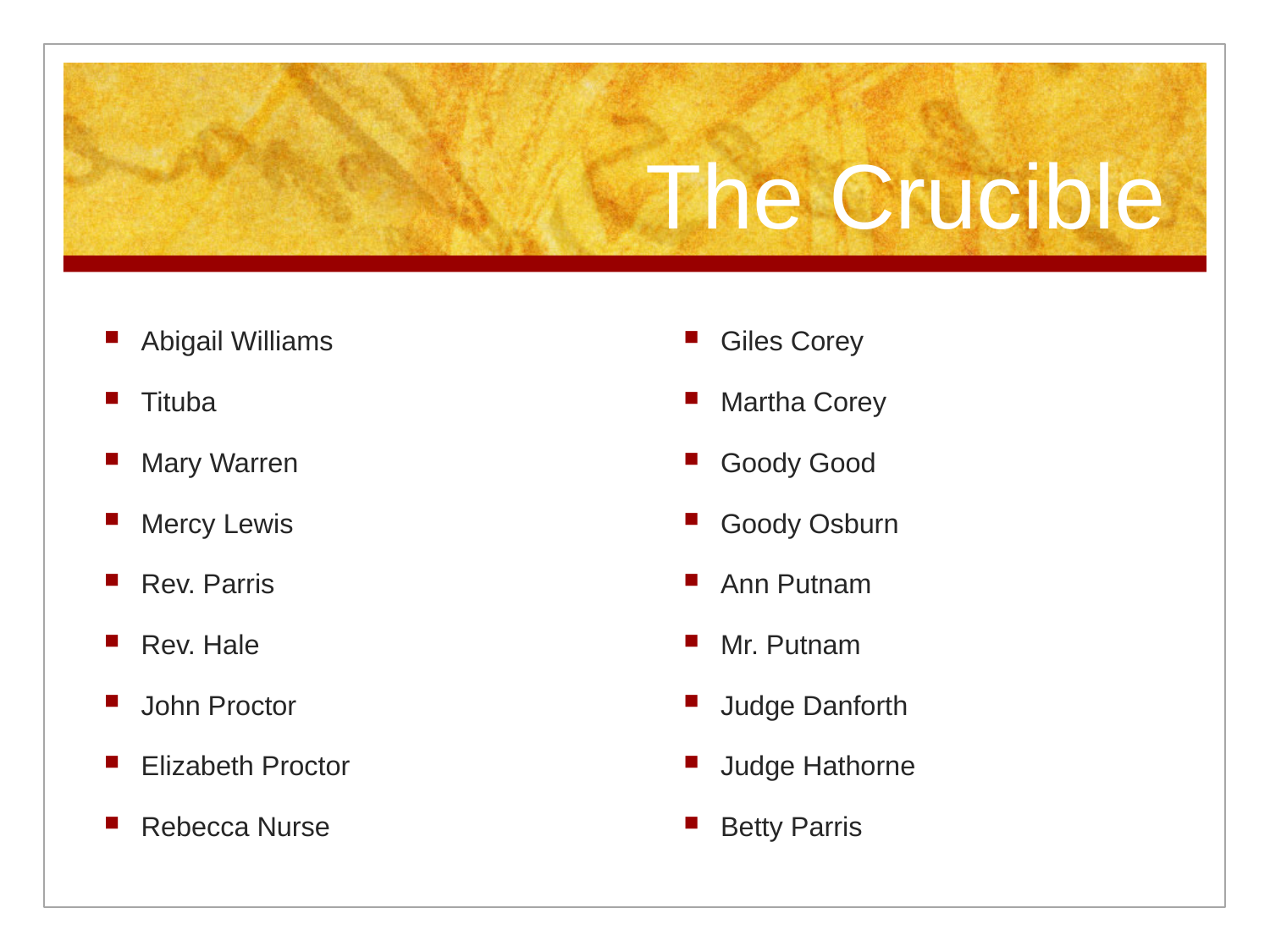

# The Crucible
Abigail Williams
Tituba
Mary Warren
Mercy Lewis
Rev. Parris
Rev. Hale
John Proctor
Elizabeth Proctor
Rebecca Nurse
Giles Corey
Martha Corey
Goody Good
Goody Osburn
Ann Putnam
Mr. Putnam
Judge Danforth
Judge Hathorne
Betty Parris